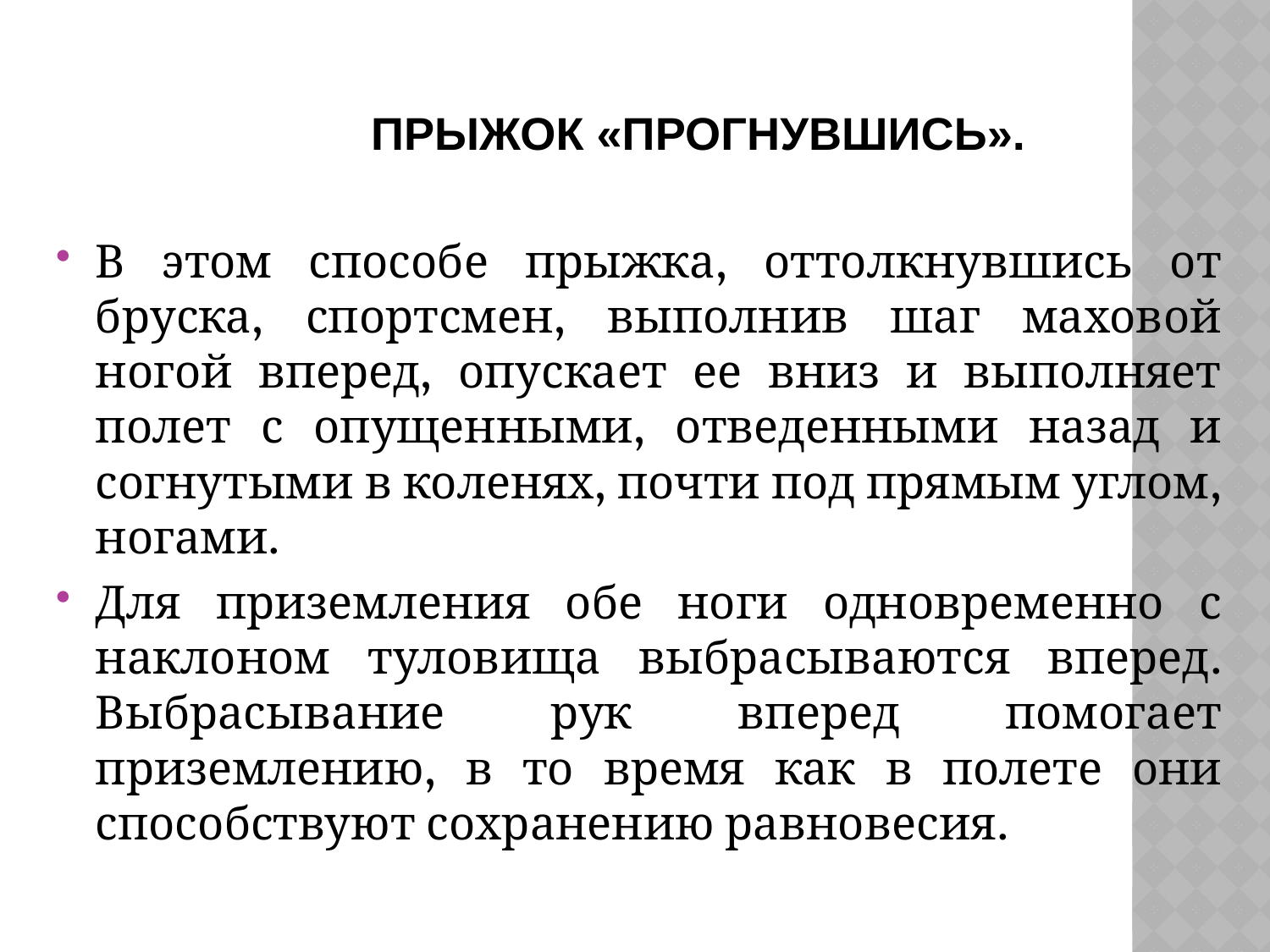

# Прыжок «прогнувшись».
В этом способе прыжка, оттолкнувшись от бруска, спортсмен, выполнив шаг маховой ногой вперед, опускает ее вниз и выполняет полет с опущенными, отведенными назад и согнутыми в коленях, почти под прямым углом, ногами.
Для приземления обе ноги одновременно с наклоном туловища выбрасываются вперед. Выбрасывание рук вперед помогает приземлению, в то время как в полете они способствуют сохранению равновесия.